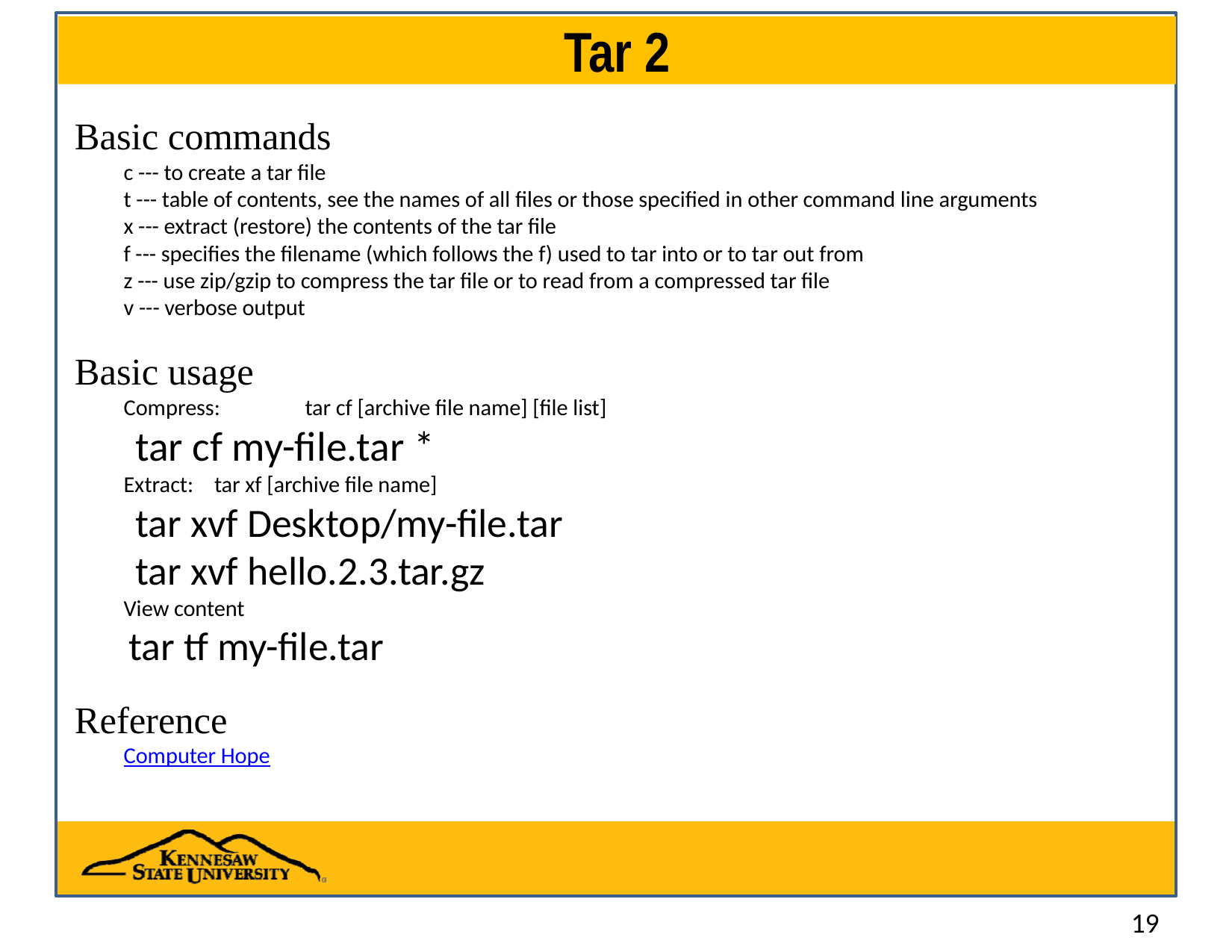

# Tar 2
Basic commands
c --- to create a tar file
t --- table of contents, see the names of all files or those specified in other command line arguments
x --- extract (restore) the contents of the tar file
f --- specifies the filename (which follows the f) used to tar into or to tar out from
z --- use zip/gzip to compress the tar file or to read from a compressed tar file
v --- verbose output

Basic usage
Compress: 	tar cf [archive file name] [file list]
tar cf my-file.tar *
Extract:	tar xf [archive file name]
tar xvf Desktop/my-file.tar
tar xvf hello.2.3.tar.gz
View content
tar tf my-file.tar

Reference
Computer Hope